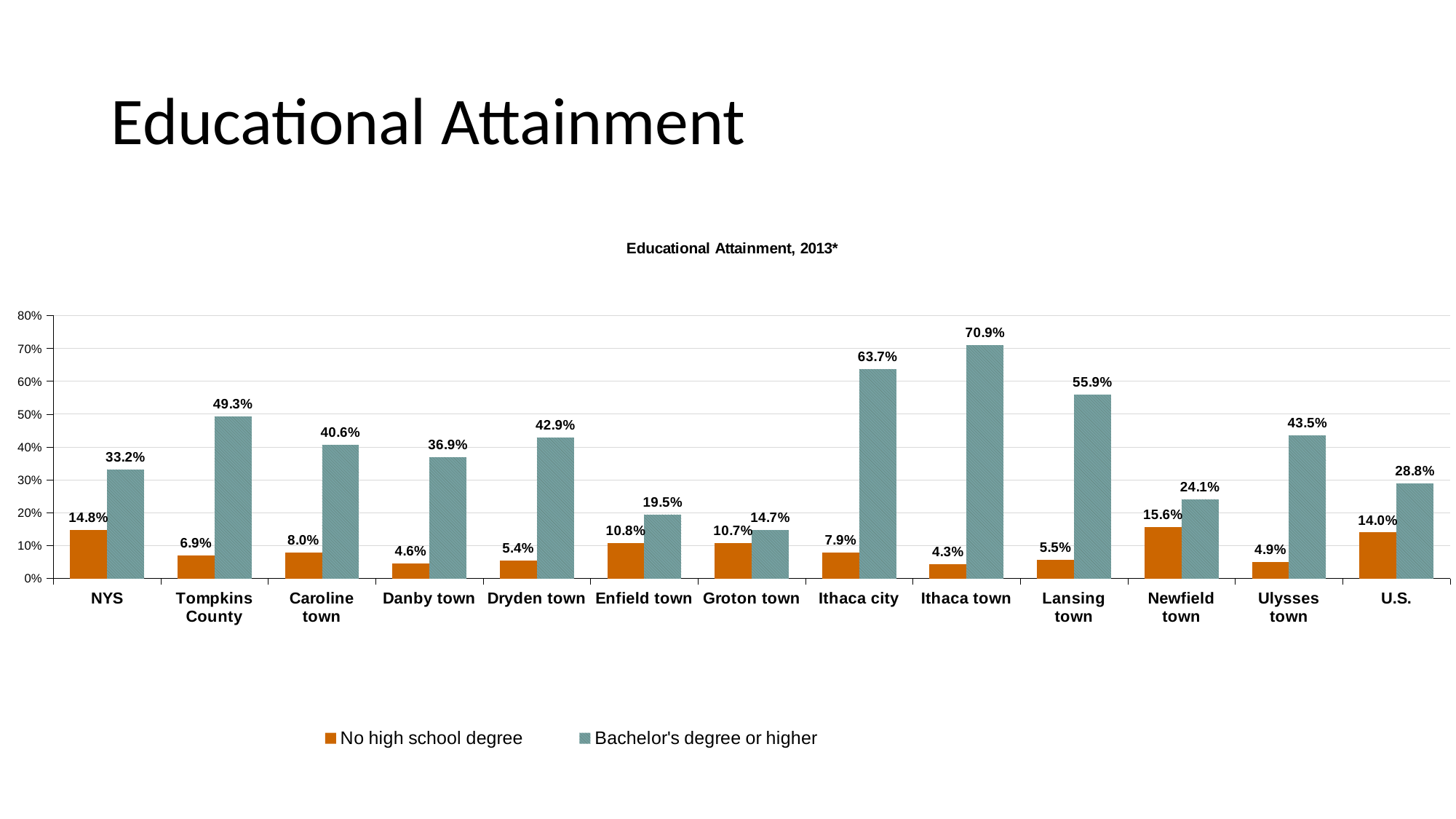

# Educational Attainment

### Chart:

| Category | No high school degree | Bachelor's degree or higher |
|---|---|---|
| NYS | 0.14845515802668371 | 0.33203240315311566 |
| Tompkins County | 0.06940485593598682 | 0.49292558123561936 |
| Caroline town | 0.07969563476171405 | 0.40648778534241087 |
| Danby town | 0.045757071547420966 | 0.36938435940099834 |
| Dryden town | 0.053735774369124197 | 0.4288965858485898 |
| Enfield town | 0.10826844642195031 | 0.19503151649981462 |
| Groton town | 0.10731948565776459 | 0.1466369930761622 |
| Ithaca city | 0.07891391209589539 | 0.6373955684707592 |
| Ithaca town | 0.0427076458942208 | 0.7094371641368907 |
| Lansing town | 0.05547936666251091 | 0.5585338486473008 |
| Newfield town | 0.15600947306098284 | 0.24126702190645352 |
| Ulysses town | 0.0489490354160668 | 0.4353584797005471 |
| U.S. | 0.13983262191041126 | 0.2884154969576817 |